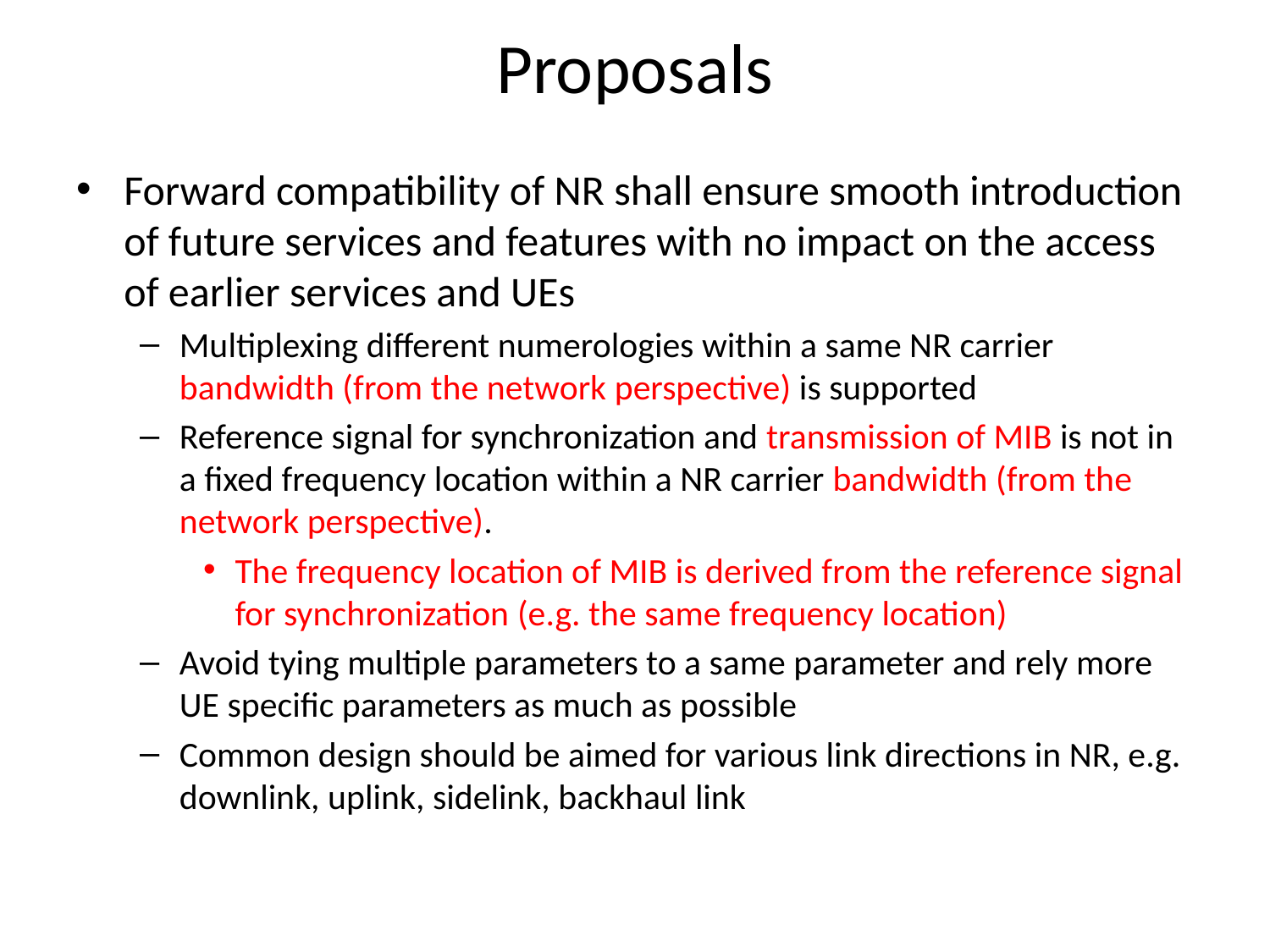

# Proposals
Forward compatibility of NR shall ensure smooth introduction of future services and features with no impact on the access of earlier services and UEs
Multiplexing different numerologies within a same NR carrier bandwidth (from the network perspective) is supported
Reference signal for synchronization and transmission of MIB is not in a fixed frequency location within a NR carrier bandwidth (from the network perspective).
The frequency location of MIB is derived from the reference signal for synchronization (e.g. the same frequency location)
Avoid tying multiple parameters to a same parameter and rely more UE specific parameters as much as possible
Common design should be aimed for various link directions in NR, e.g. downlink, uplink, sidelink, backhaul link